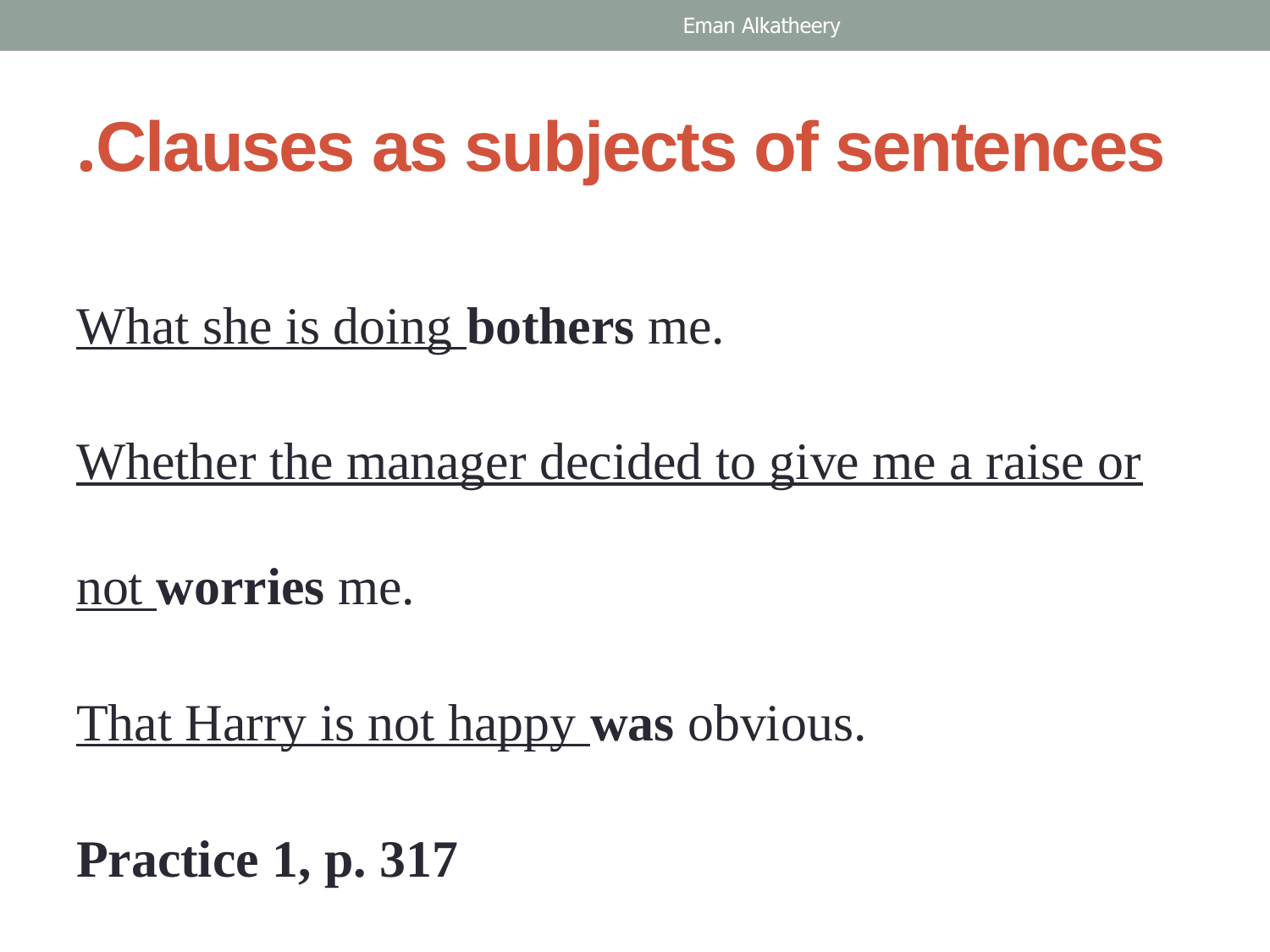

Eman Alkatheery
# Clauses as subjects of sentences.
What she is doing bothers me.
Whether the manager decided to give me a raise or not worries me.
That Harry is not happy was obvious.
Practice 1, p. 317